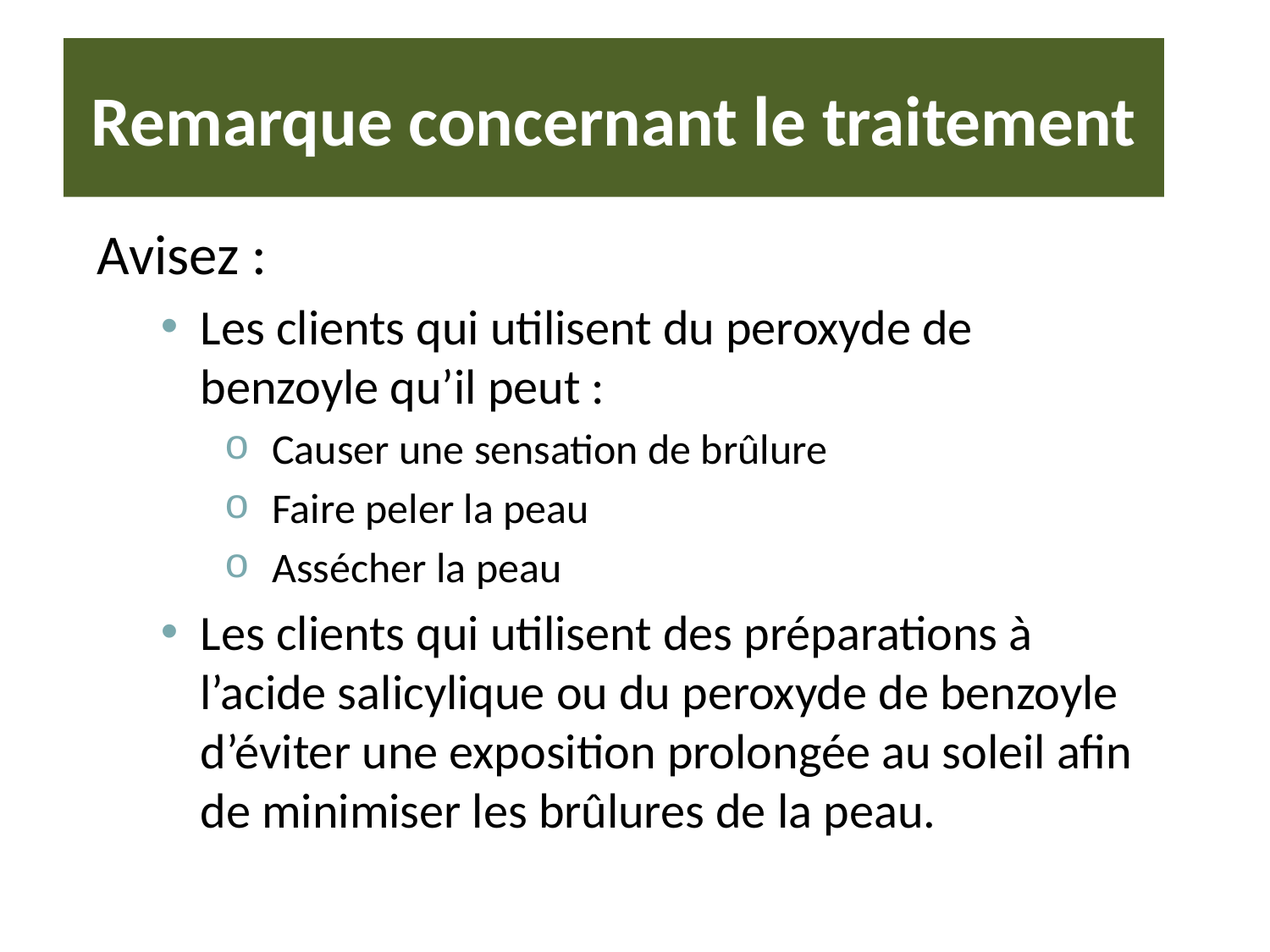

# Remarque concernant le traitement
Avisez :
Les clients qui utilisent du peroxyde de benzoyle qu’il peut :
Causer une sensation de brûlure
Faire peler la peau
Assécher la peau
Les clients qui utilisent des préparations à l’acide salicylique ou du peroxyde de benzoyle d’éviter une exposition prolongée au soleil afin de minimiser les brûlures de la peau.